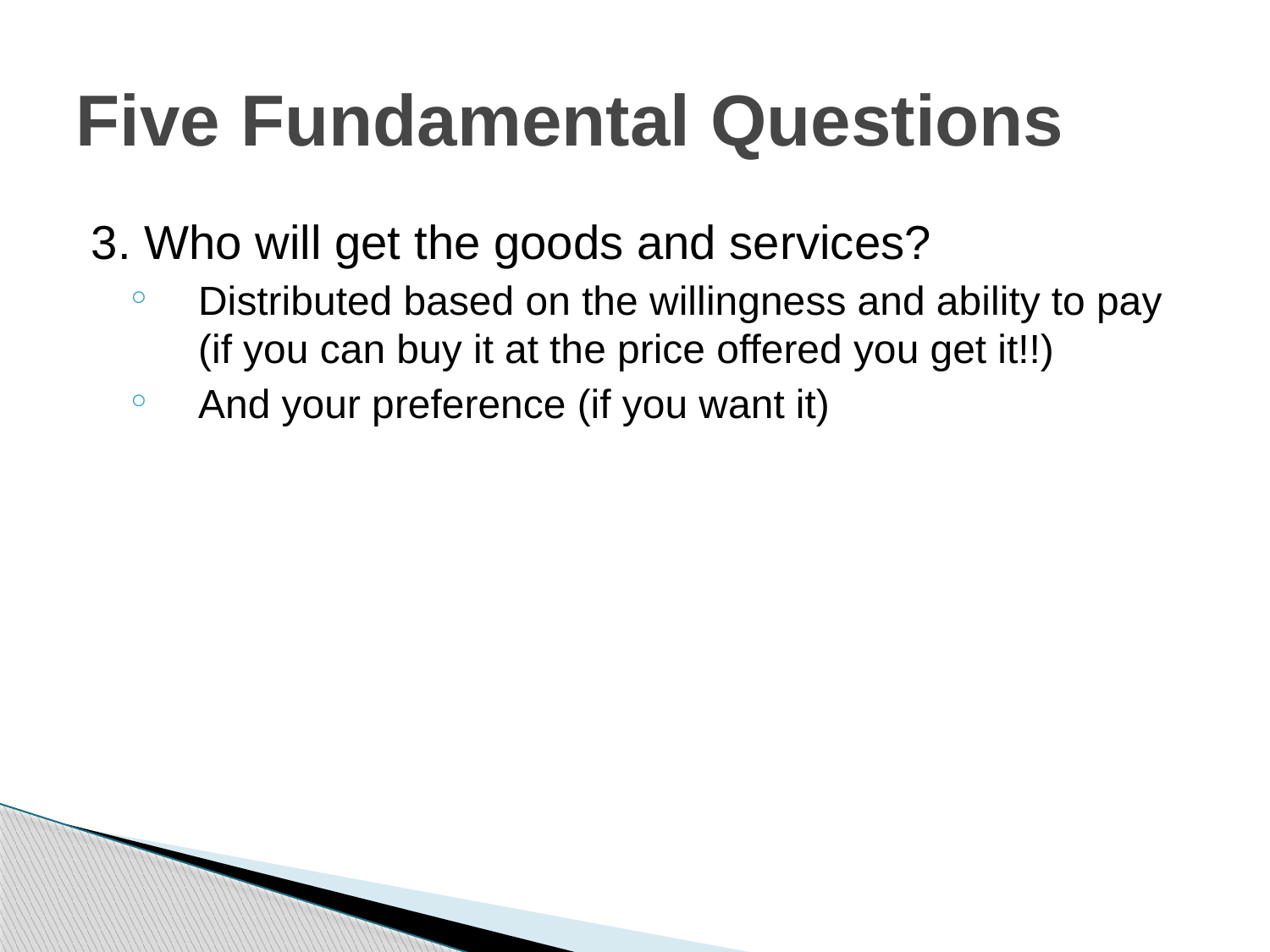

# Five Fundamental Questions
3. Who will get the goods and services?
Distributed based on the willingness and ability to pay (if you can buy it at the price offered you get it!!)
And your preference (if you want it)